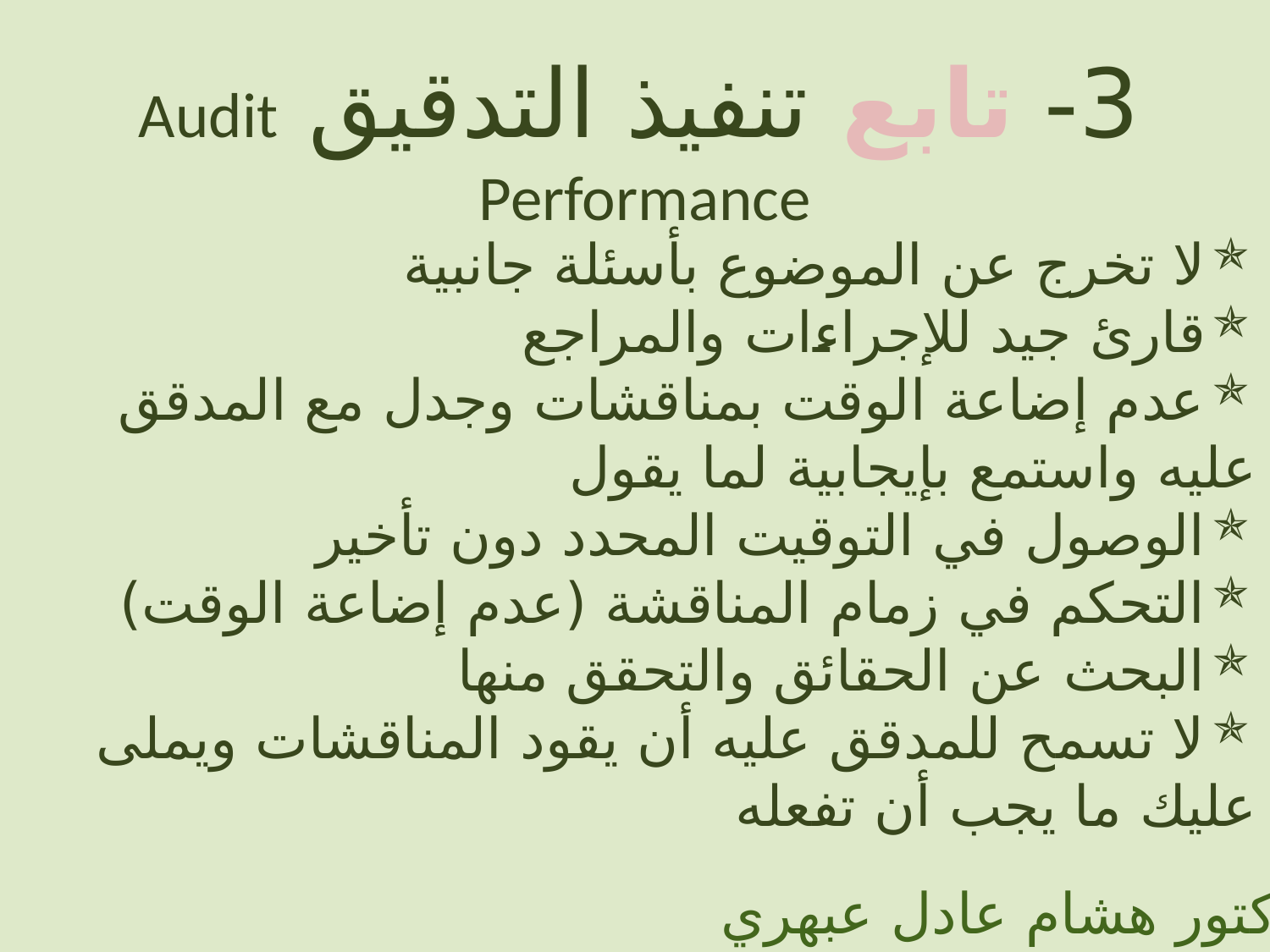

3- تابع تنفيذ التدقيق Audit Performance
لا تخرج عن الموضوع بأسئلة جانبية
قارئ جيد للإجراءات والمراجع
عدم إضاعة الوقت بمناقشات وجدل مع المدقق عليه واستمع بإيجابية لما يقول
الوصول في التوقيت المحدد دون تأخير
التحكم في زمام المناقشة (عدم إضاعة الوقت)
البحث عن الحقائق والتحقق منها
لا تسمح للمدقق عليه أن يقود المناقشات ويملى  عليك ما يجب أن تفعله
الدكتور هشام عادل عبهري